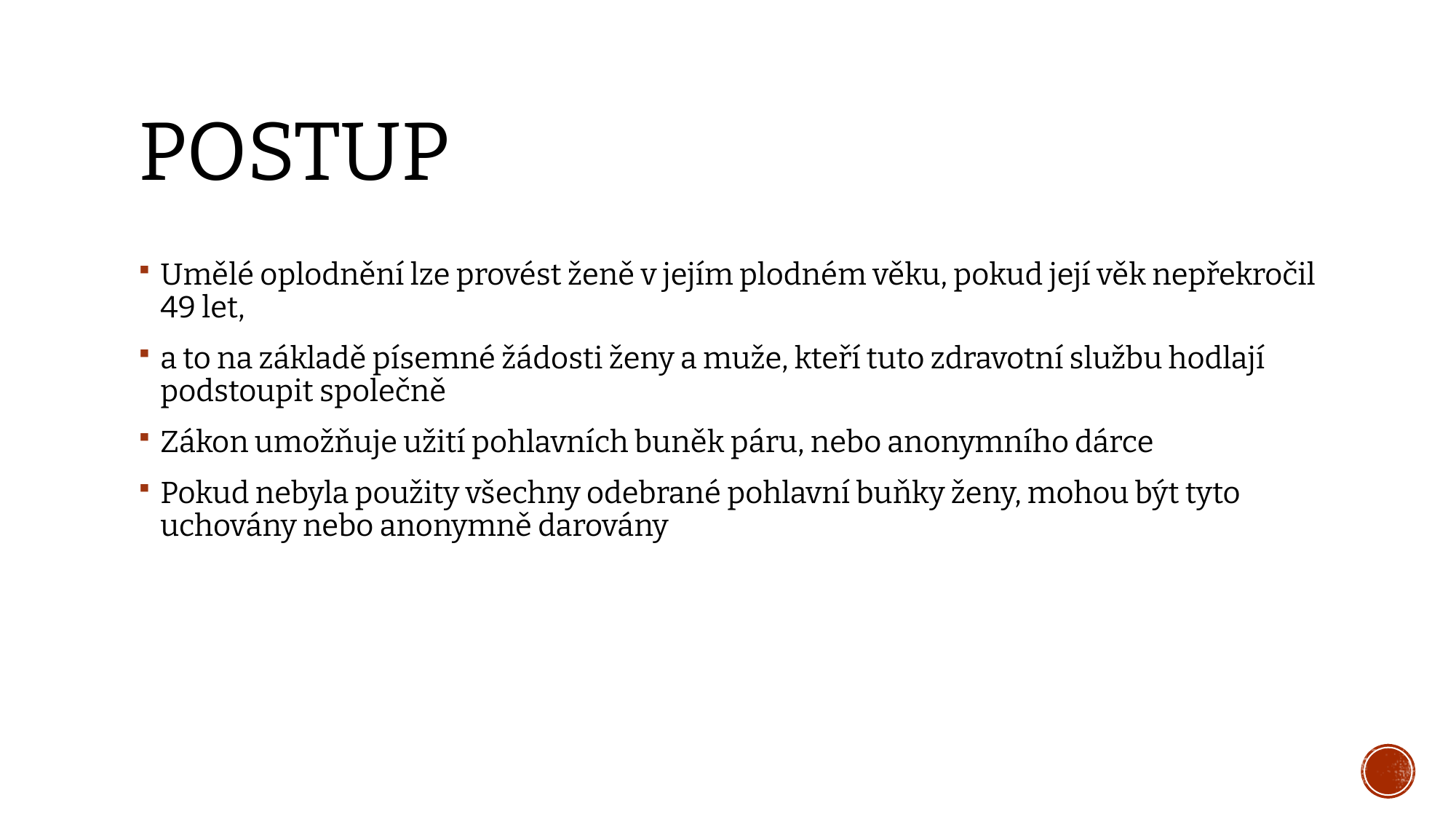

# Postup
Umělé oplodnění lze provést ženě v jejím plodném věku, pokud její věk nepřekročil 49 let,
a to na základě písemné žádosti ženy a muže, kteří tuto zdravotní službu hodlají podstoupit společně
Zákon umožňuje užití pohlavních buněk páru, nebo anonymního dárce
Pokud nebyla použity všechny odebrané pohlavní buňky ženy, mohou být tyto uchovány nebo anonymně darovány